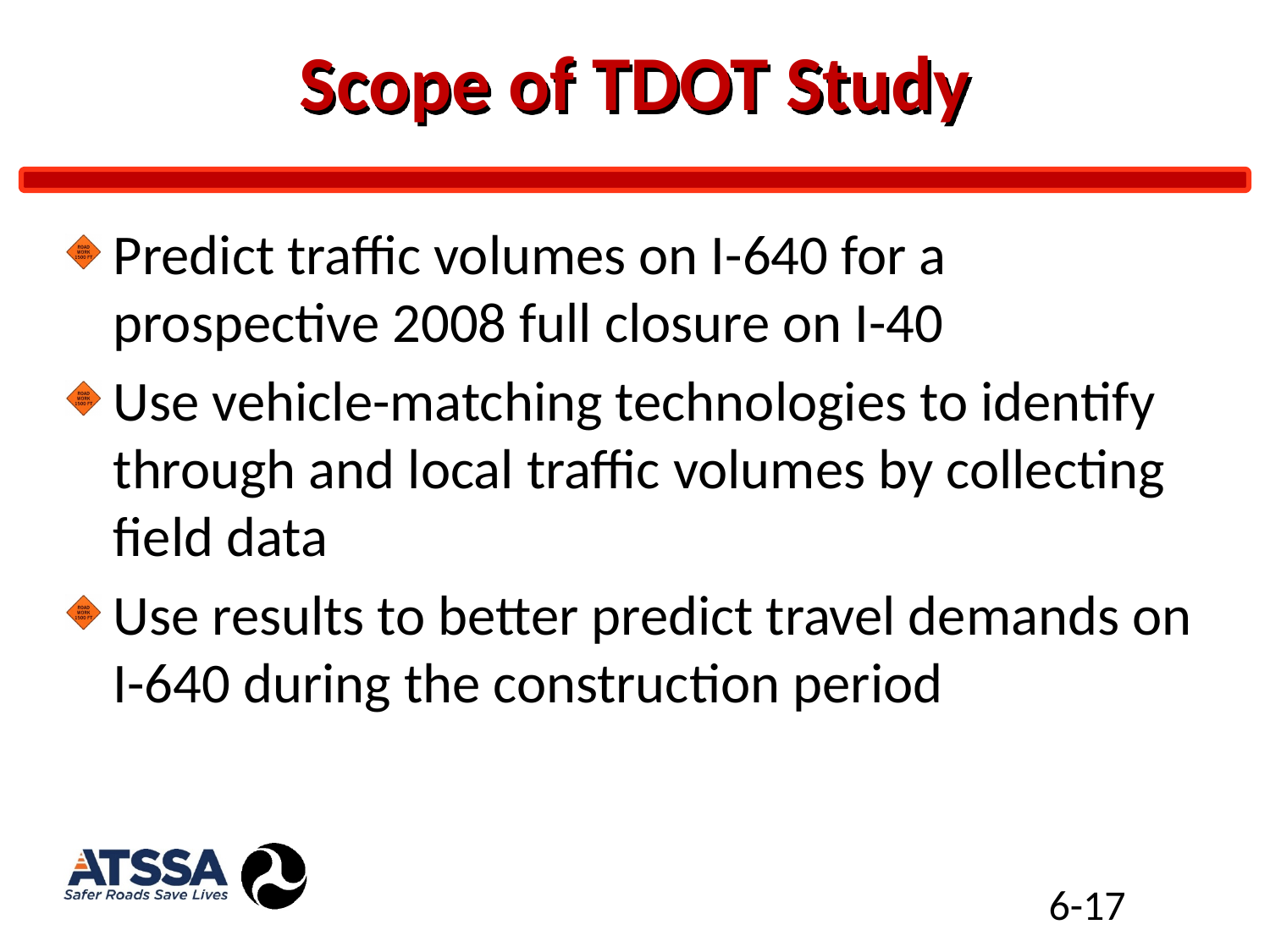

# Scope of TDOT Study
Predict traffic volumes on I-640 for a prospective 2008 full closure on I-40
Use vehicle-matching technologies to identify through and local traffic volumes by collecting field data
Use results to better predict travel demands on I-640 during the construction period